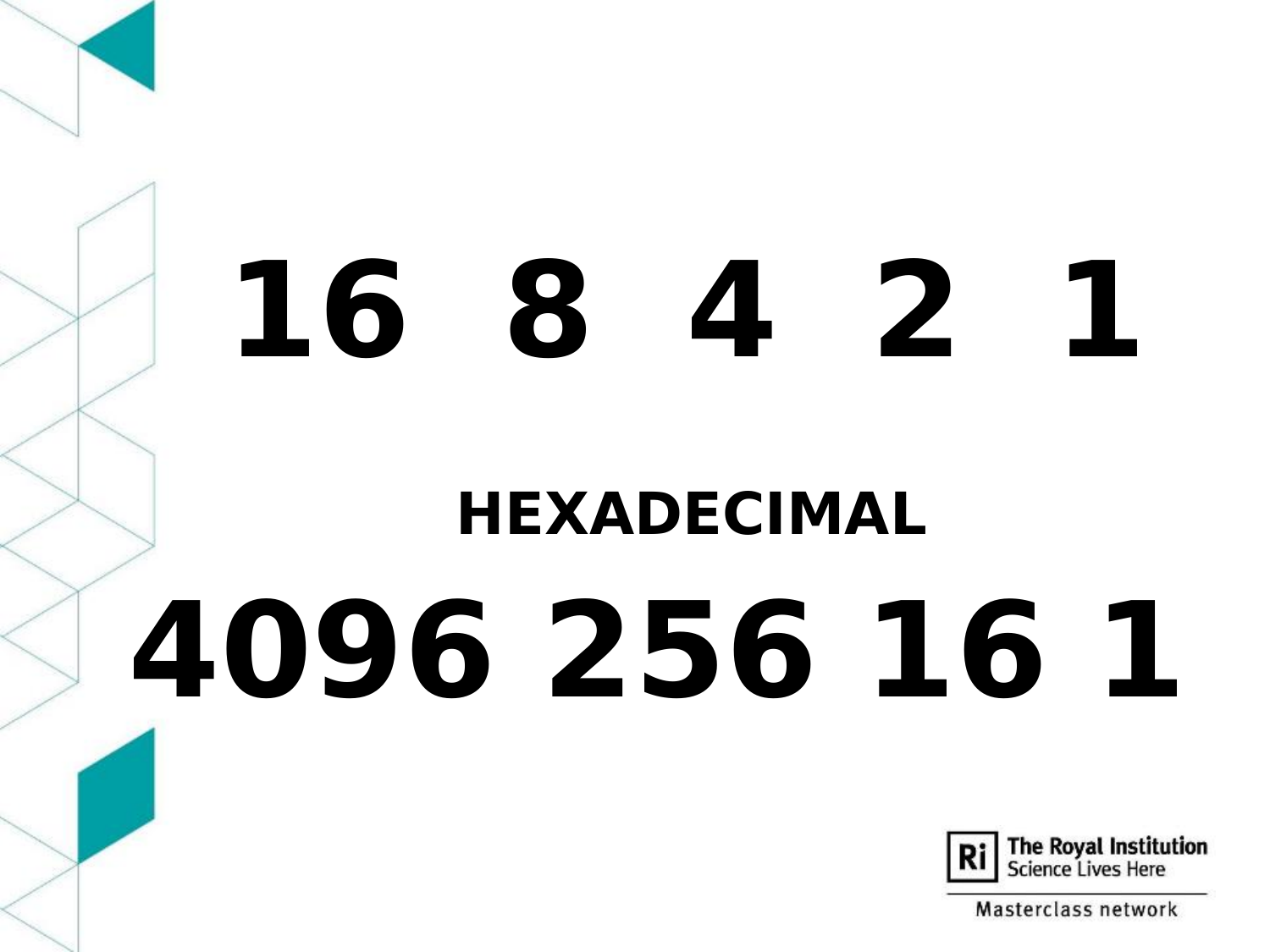

16  8  4  2  1
HEXADECIMAL
 4096 256 16 1